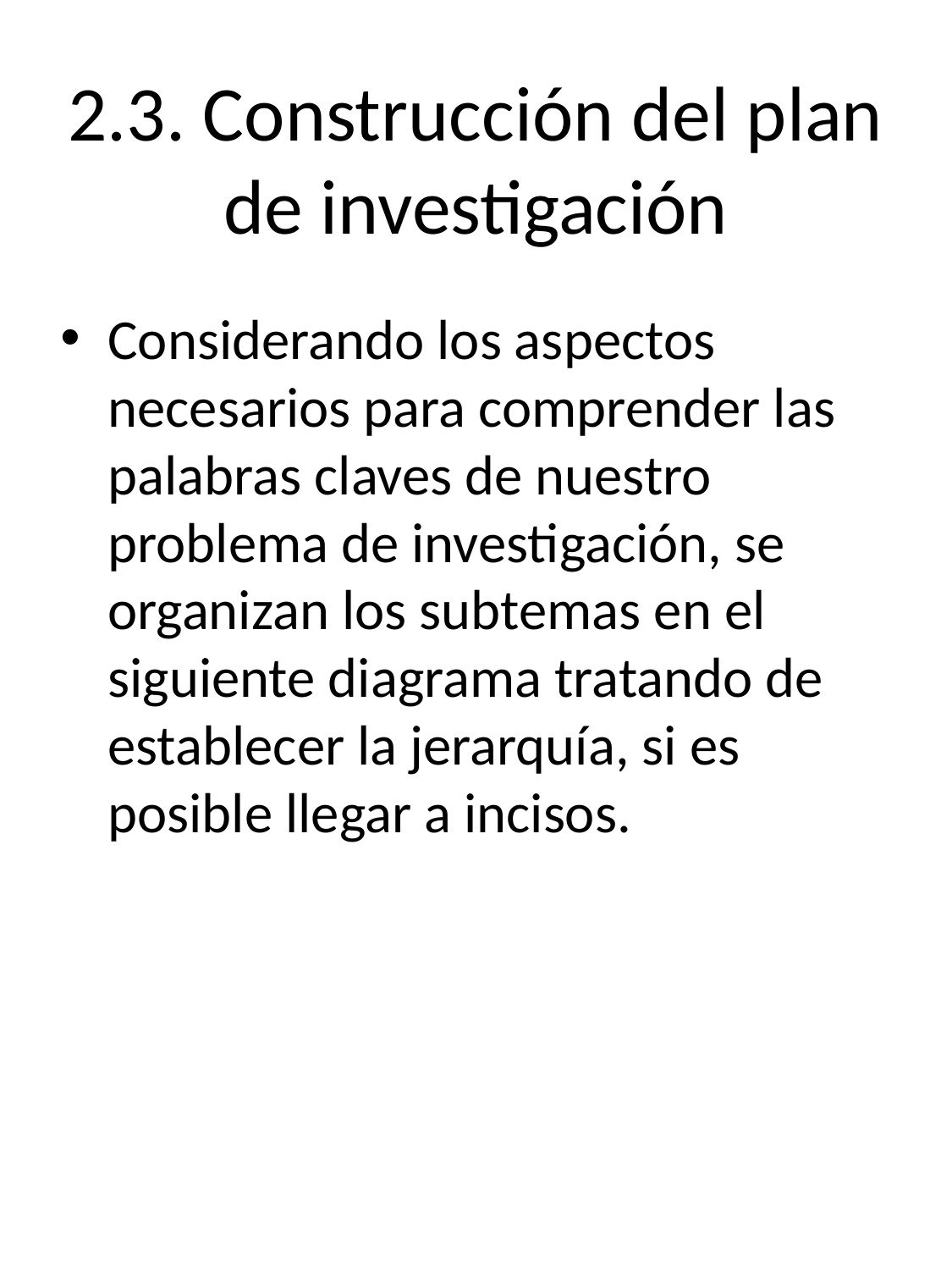

# 2.3. Construcción del plan de investigación
Considerando los aspectos necesarios para comprender las palabras claves de nuestro  problema de investigación, se organizan los subtemas en el siguiente diagrama tratando de establecer la jerarquía, si es posible llegar a incisos.